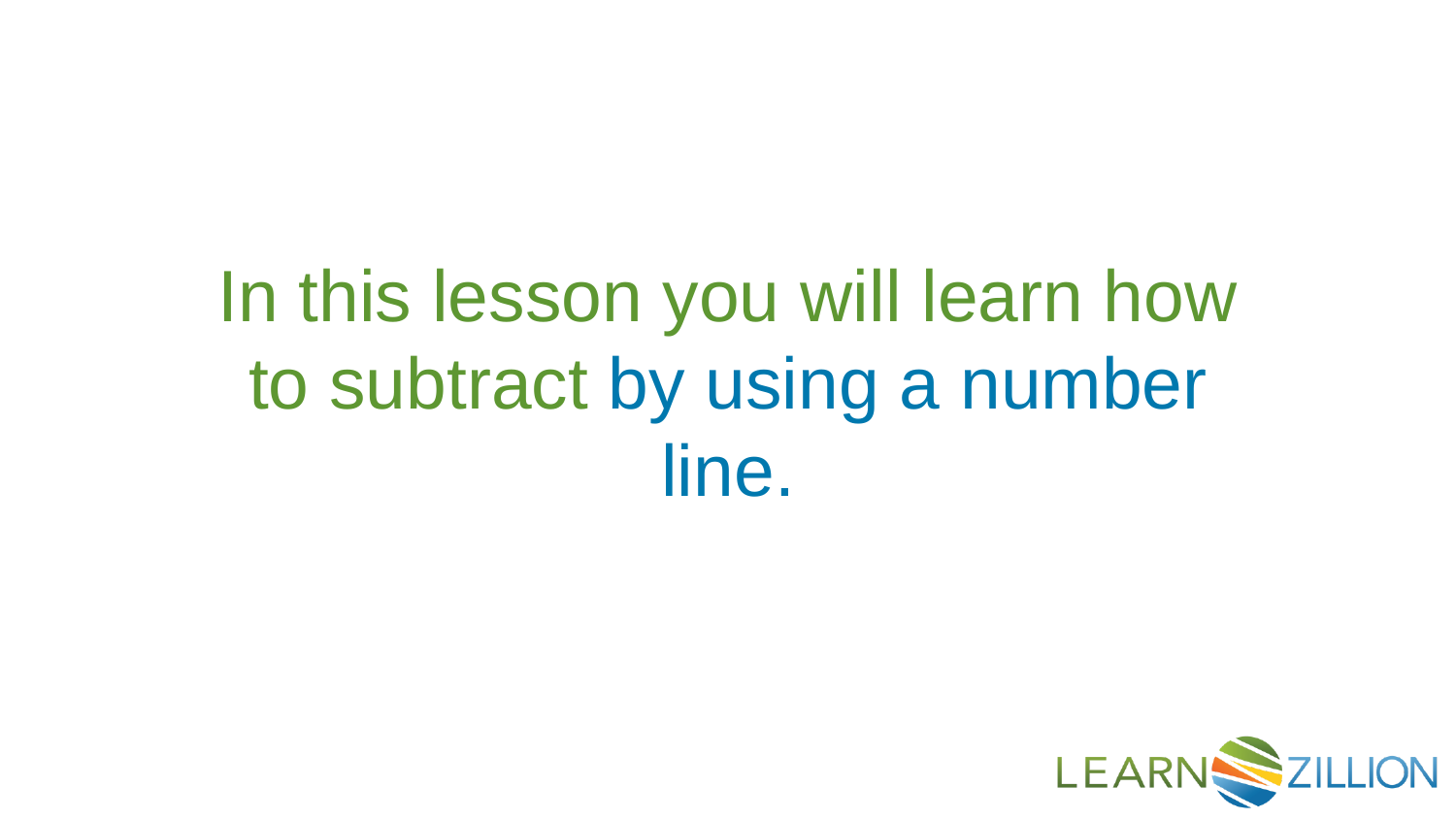

In this lesson you will learn how to subtract by using a number line.